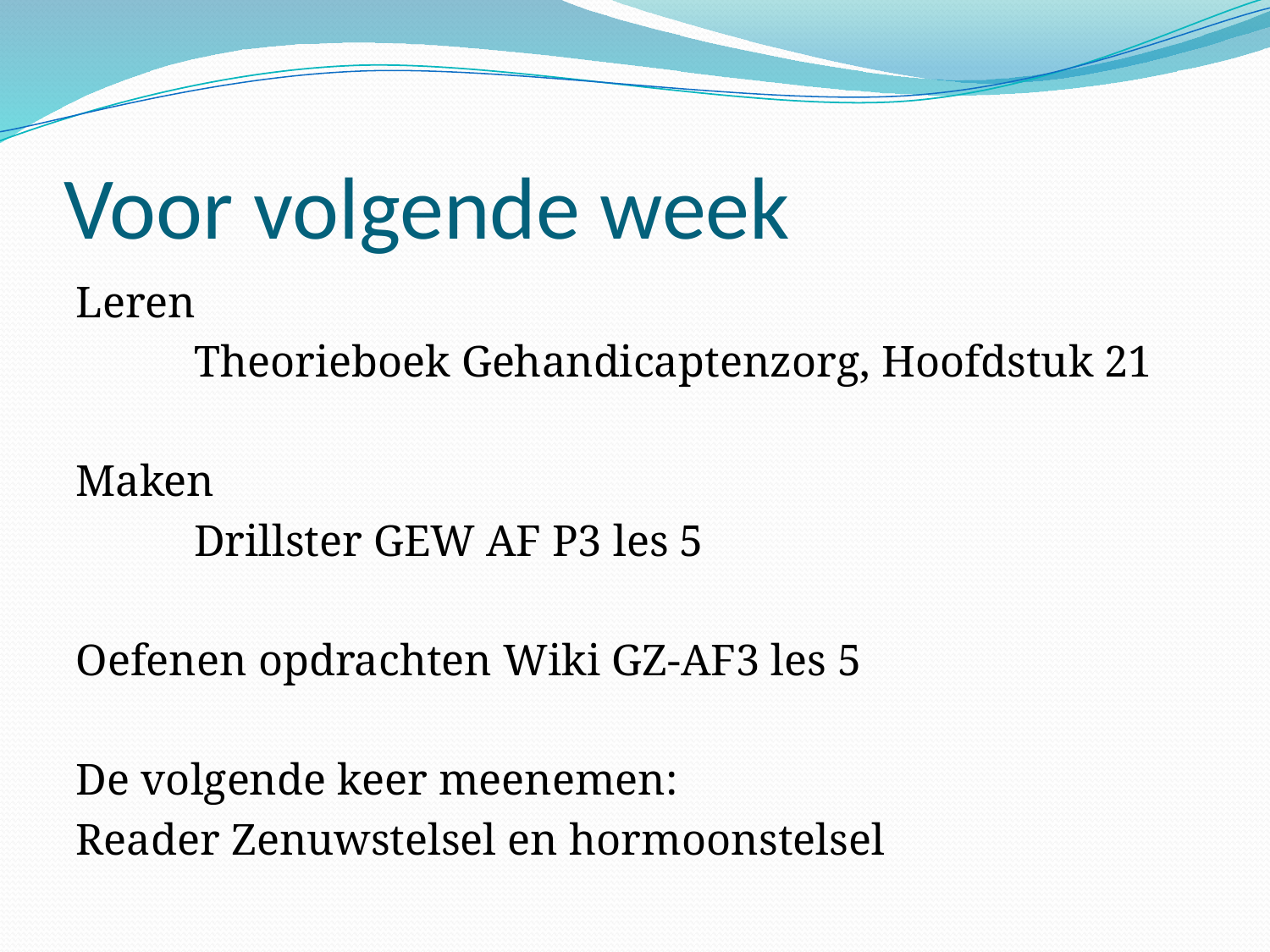

# Voor volgende week
Leren
	Theorieboek Gehandicaptenzorg, Hoofdstuk 21

Maken
	Drillster GEW AF P3 les 5

Oefenen opdrachten Wiki GZ-AF3 les 5

De volgende keer meenemen:
Reader Zenuwstelsel en hormoonstelsel